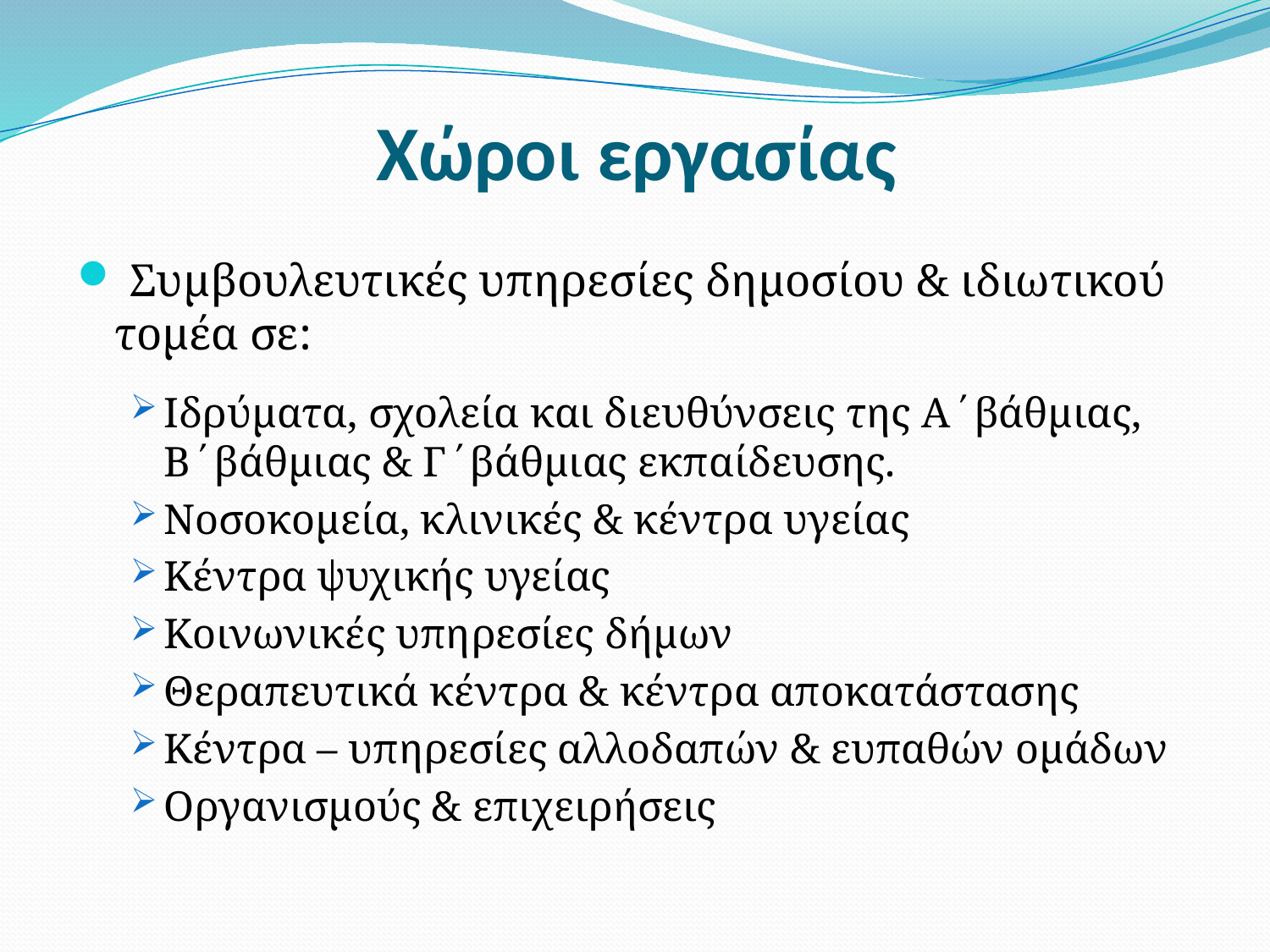

# Χώροι εργασίας
 Συμβουλευτικές υπηρεσίες δημοσίου & ιδιωτικού τομέα σε:

Ιδρύματα, σχολεία και διευθύνσεις της Α΄βάθμιας, Β΄βάθμιας & Γ΄βάθμιας εκπαίδευσης.
Νοσοκομεία, κλινικές & κέντρα υγείας
Κέντρα ψυχικής υγείας
Κοινωνικές υπηρεσίες δήμων
Θεραπευτικά κέντρα & κέντρα αποκατάστασης
Κέντρα – υπηρεσίες αλλοδαπών & ευπαθών ομάδων
Οργανισμούς & επιχειρήσεις